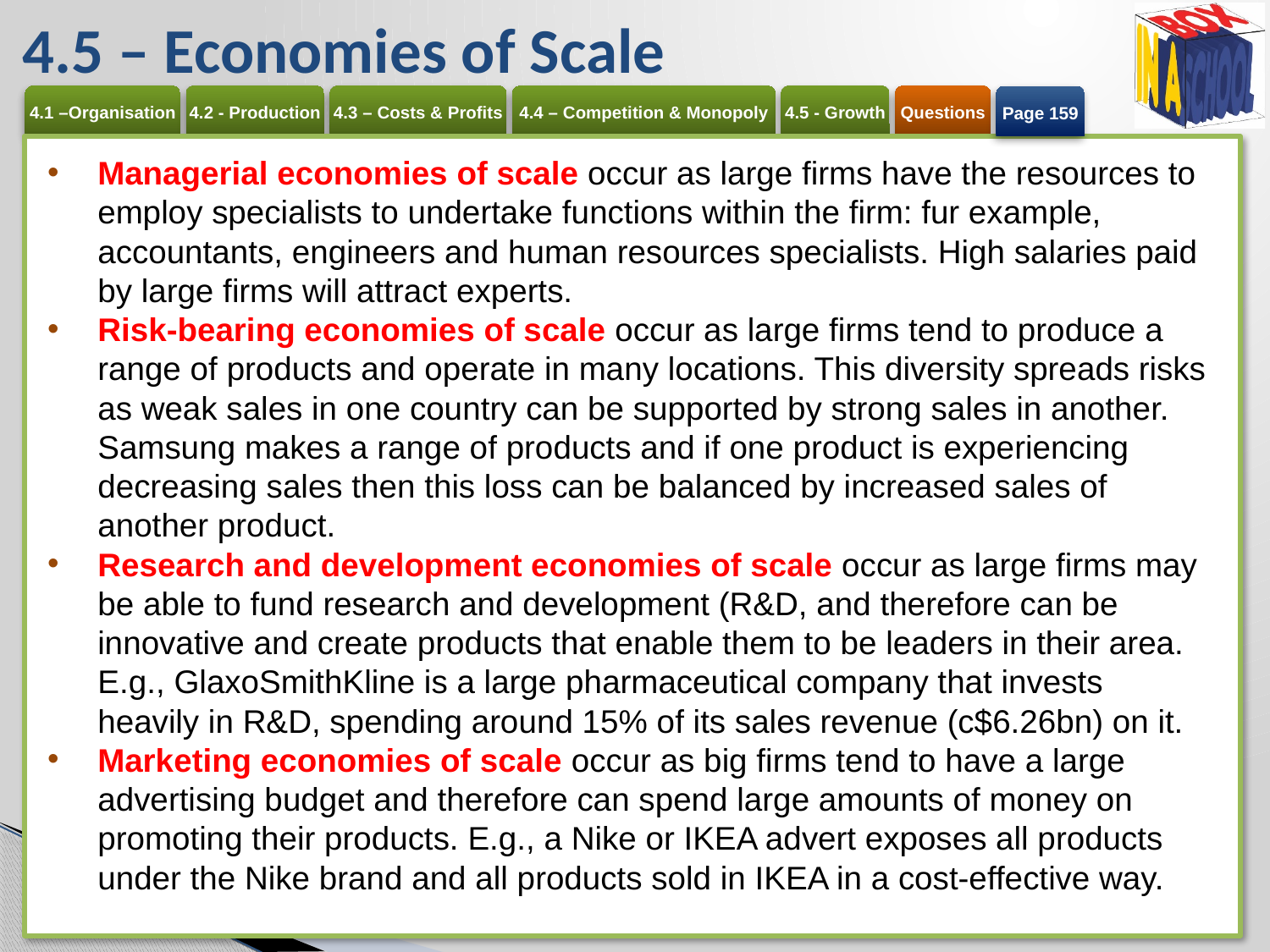

# 4.5 – Economies of Scale
Page 159
Managerial economies of scale occur as large firms have the resources to employ specialists to undertake functions within the firm: fur example, accountants, engineers and human resources specialists. High salaries paid by large firms will attract experts.
Risk-bearing economies of scale occur as large firms tend to produce a range of products and operate in many locations. This diversity spreads risks as weak sales in one country can be supported by strong sales in another. Samsung makes a range of products and if one product is experiencing decreasing sales then this loss can be balanced by increased sales of another product.
Research and development economies of scale occur as large firms may be able to fund research and development (R&D, and therefore can be innovative and create products that enable them to be leaders in their area. E.g., GlaxoSmithKline is a large pharmaceutical company that invests heavily in R&D, spending around 15% of its sales revenue (c$6.26bn) on it.
Marketing economies of scale occur as big firms tend to have a large advertising budget and therefore can spend large amounts of money on promoting their products. E.g., a Nike or IKEA advert exposes all products under the Nike brand and all products sold in IKEA in a cost-effective way.